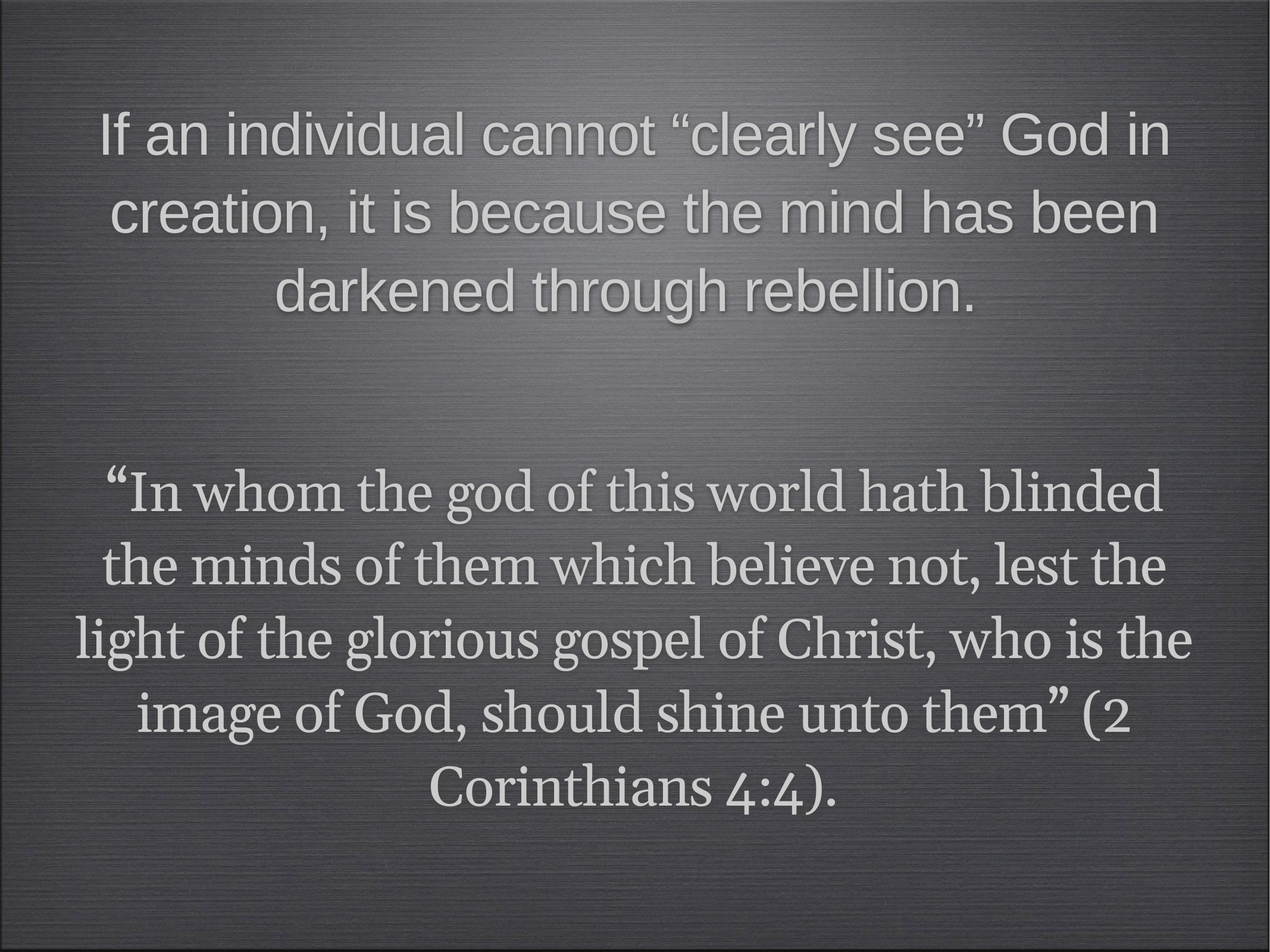

If an individual cannot “clearly see” God in creation, it is because the mind has been darkened through rebellion.
“In whom the god of this world hath blinded the minds of them which believe not, lest the light of the glorious gospel of Christ, who is the image of God, should shine unto them” (2 Corinthians 4:4).